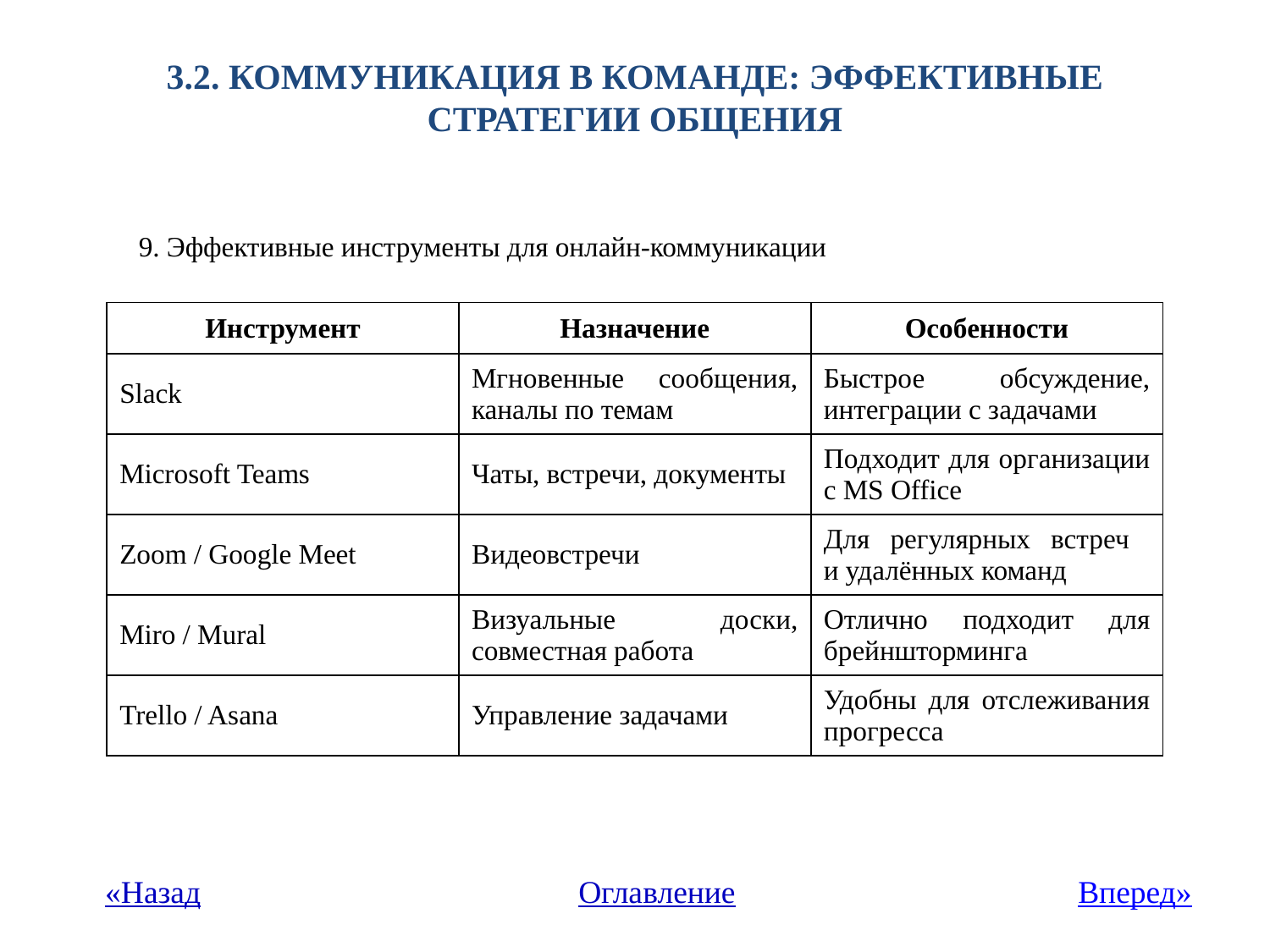

# 3.2. Коммуникация в команде: эффективные стратегии общения
9. Эффективные инструменты для онлайн-коммуникации

| Инструмент | Назначение | Особенности |
| --- | --- | --- |
| Slack | Мгновенные сообщения, каналы по темам | Быстрое обсуждение, интеграции с задачами |
| Microsoft Teams | Чаты, встречи, документы | Подходит для организации с MS Office |
| Zoom / Google Meet | Видеовстречи | Для регулярных встреч и удалённых команд |
| Miro / Mural | Визуальные доски, совместная работа | Отлично подходит для брейншторминга |
| Trello / Asana | Управление задачами | Удобны для отслеживания прогресса |
«Назад
Оглавление
Вперед»